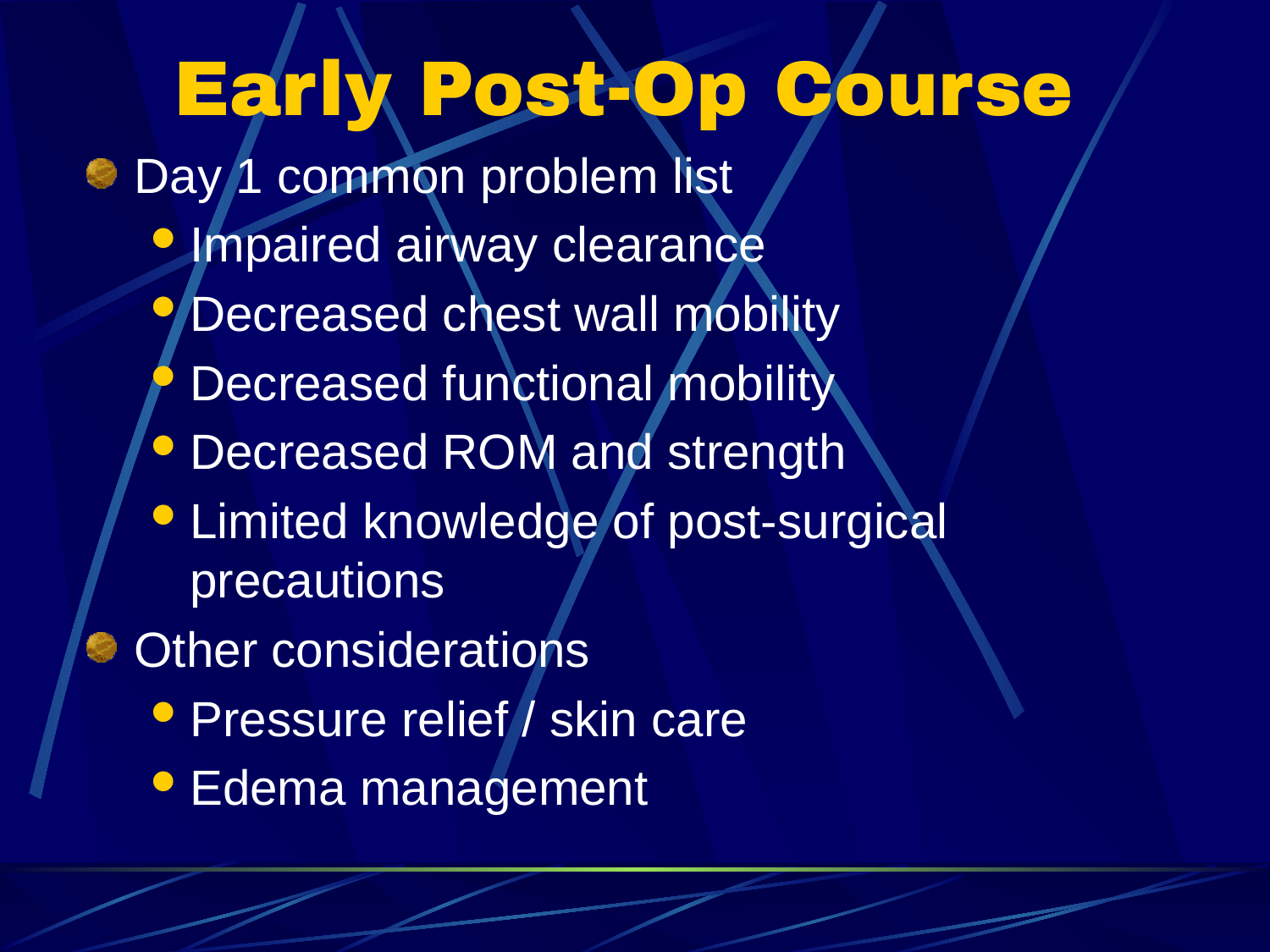

# Early Post-Op Course
Day 1 common problem list
Impaired airway clearance
Decreased chest wall mobility
Decreased functional mobility
Decreased ROM and strength
Limited knowledge of post-surgical precautions
Other considerations
Pressure relief / skin care
Edema management